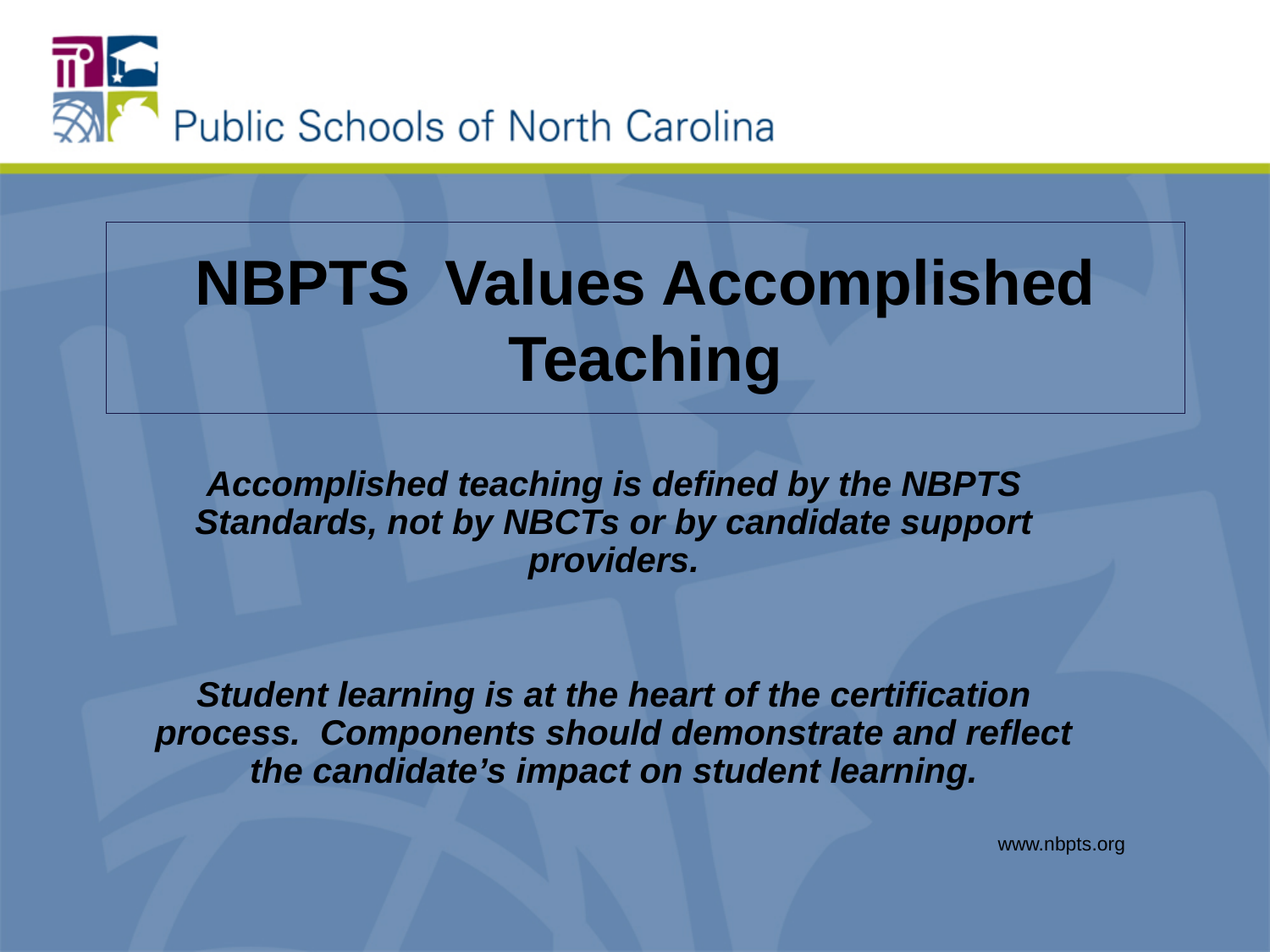

# NBPTS  Values Accomplished Teaching
Accomplished teaching is defined by the NBPTS Standards, not by NBCTs or by candidate support providers.

Student learning is at the heart of the certification process.  Components should demonstrate and reflect the candidate’s impact on student learning.

www.nbpts.org